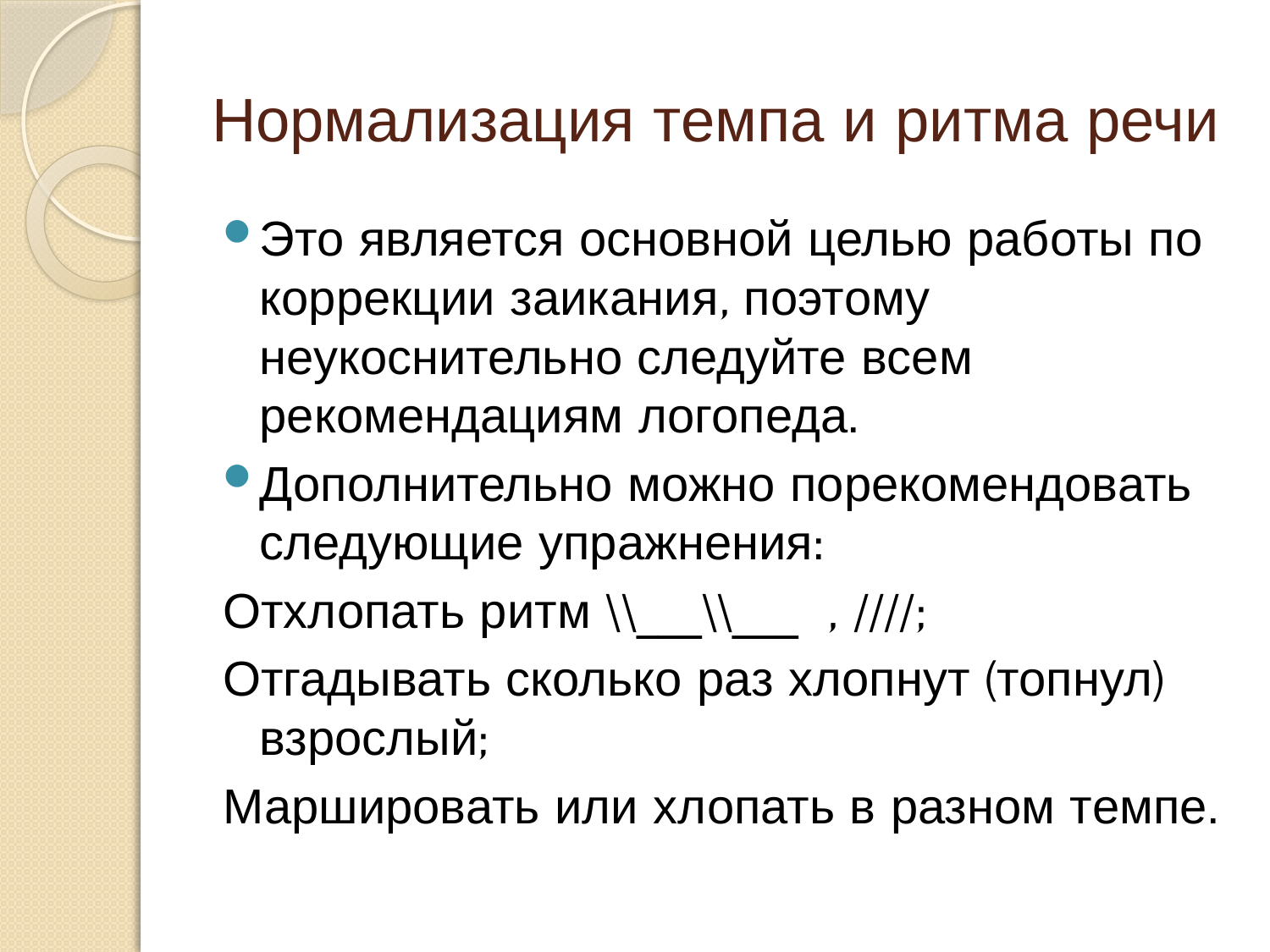

# Нормализация темпа и ритма речи
Это является основной целью работы по коррекции заикания, поэтому неукоснительно следуйте всем рекомендациям логопеда.
Дополнительно можно порекомендовать следующие упражнения:
Отхлопать ритм \\___\\___  , ////;
Отгадывать сколько раз хлопнут (топнул) взрослый;
Маршировать или хлопать в разном темпе.